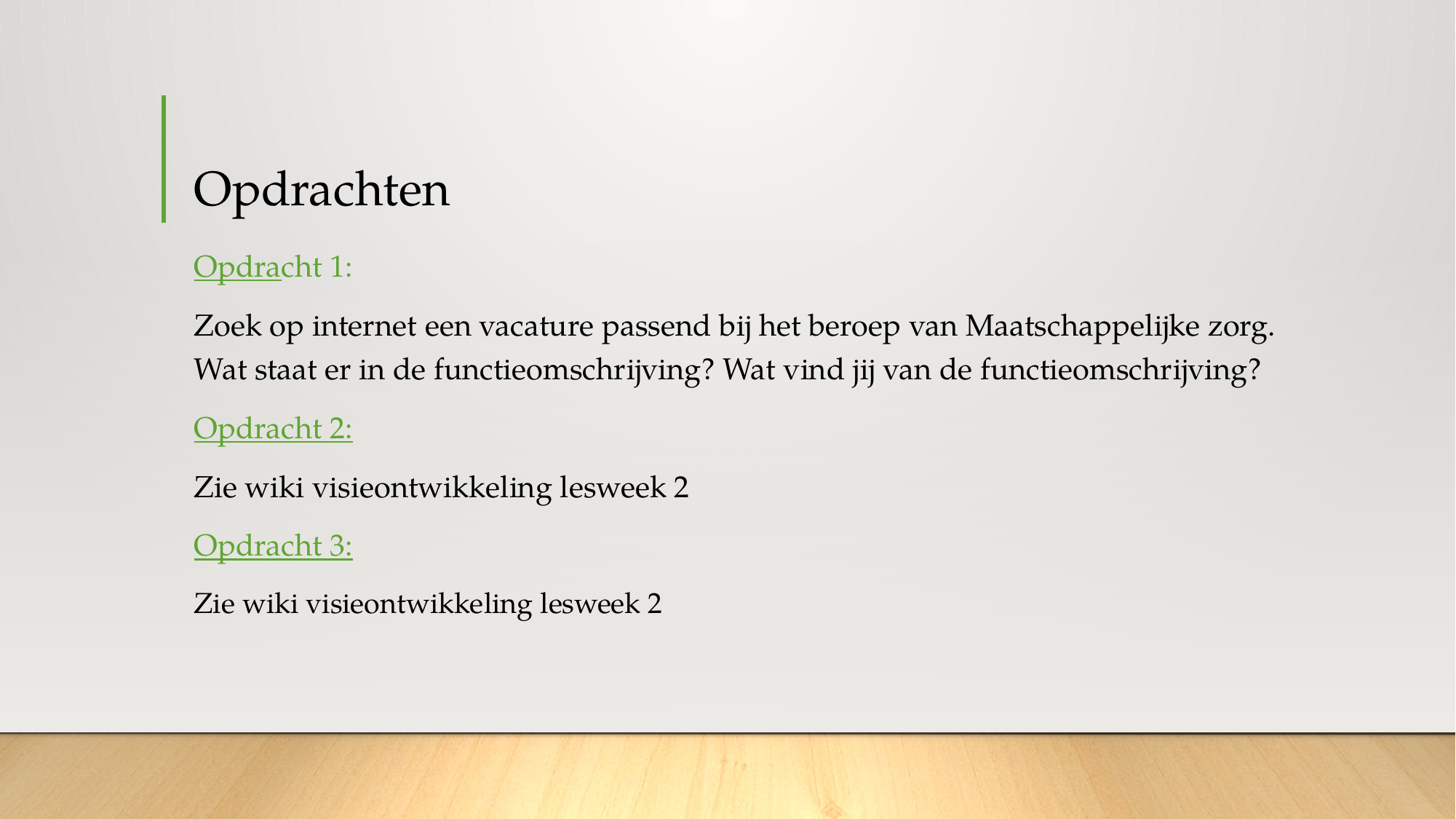

# Opdrachten
Opdracht 1:
Zoek op internet een vacature passend bij het beroep van Maatschappelijke zorg. Wat staat er in de functieomschrijving? Wat vind jij van de functieomschrijving?
Opdracht 2:
Zie wiki visieontwikkeling lesweek 2
Opdracht 3:
Zie wiki visieontwikkeling lesweek 2